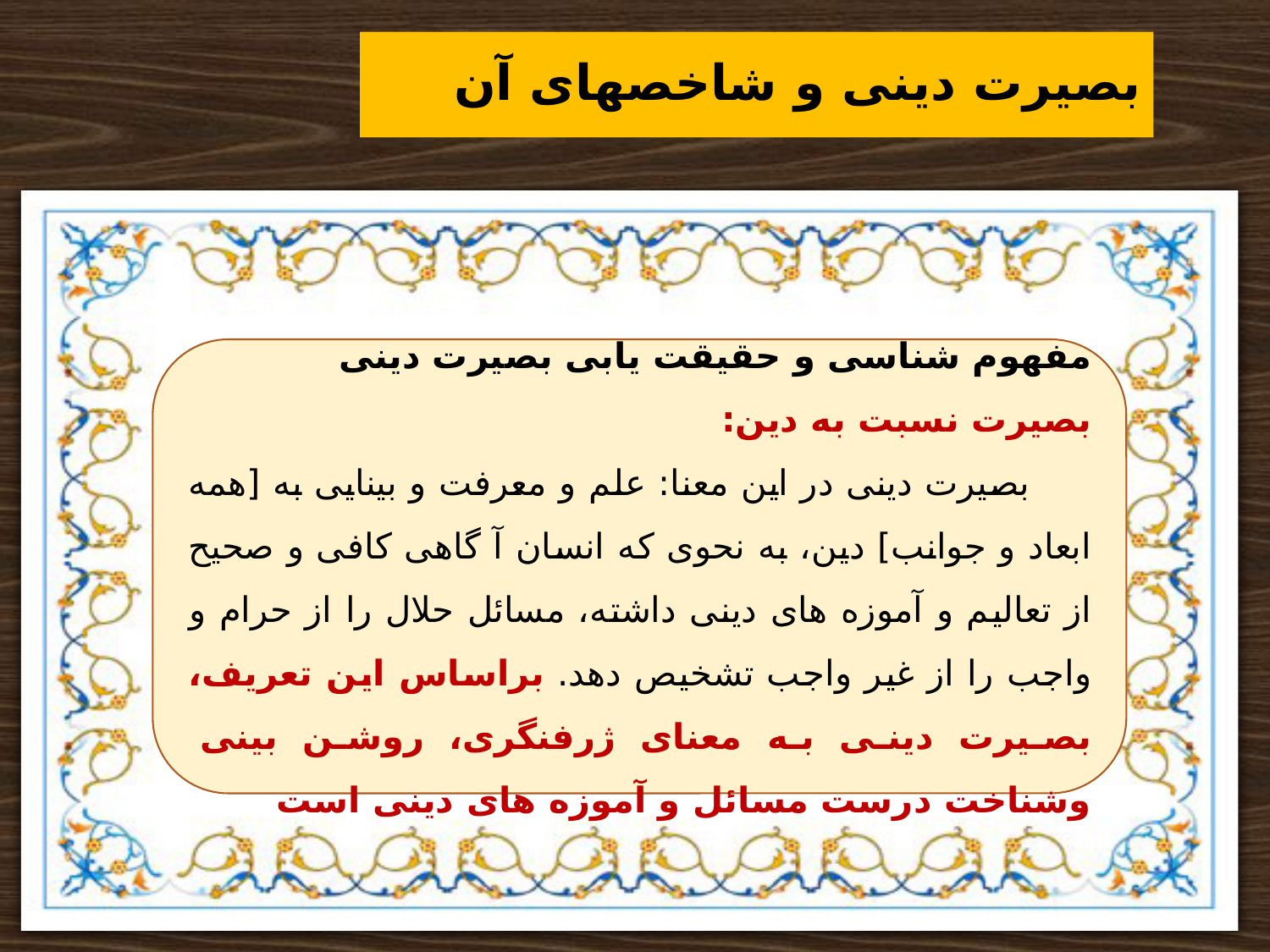

# بصیرت دینی و شاخصهای آن
ز
مفهوم شناسی و حقیقت یابی بصیرت دینی
بصیرت نسبت به دین:
     بصیرت دینی در این معنا: علم و معرفت و بینایی به [همه ابعاد و جوانب] دین، به نحوی که انسان آ گاهی کافی و صحیح از تعالیم و آموزه های دینی داشته، مسائل حلال را از حرام و واجب را از غیر واجب تشخیص دهد. براساس این تعریف، بصیرت دینی به معنای ژرفنگری، روشن بینی وشناخت درست مسائل و آموزه های دینی است